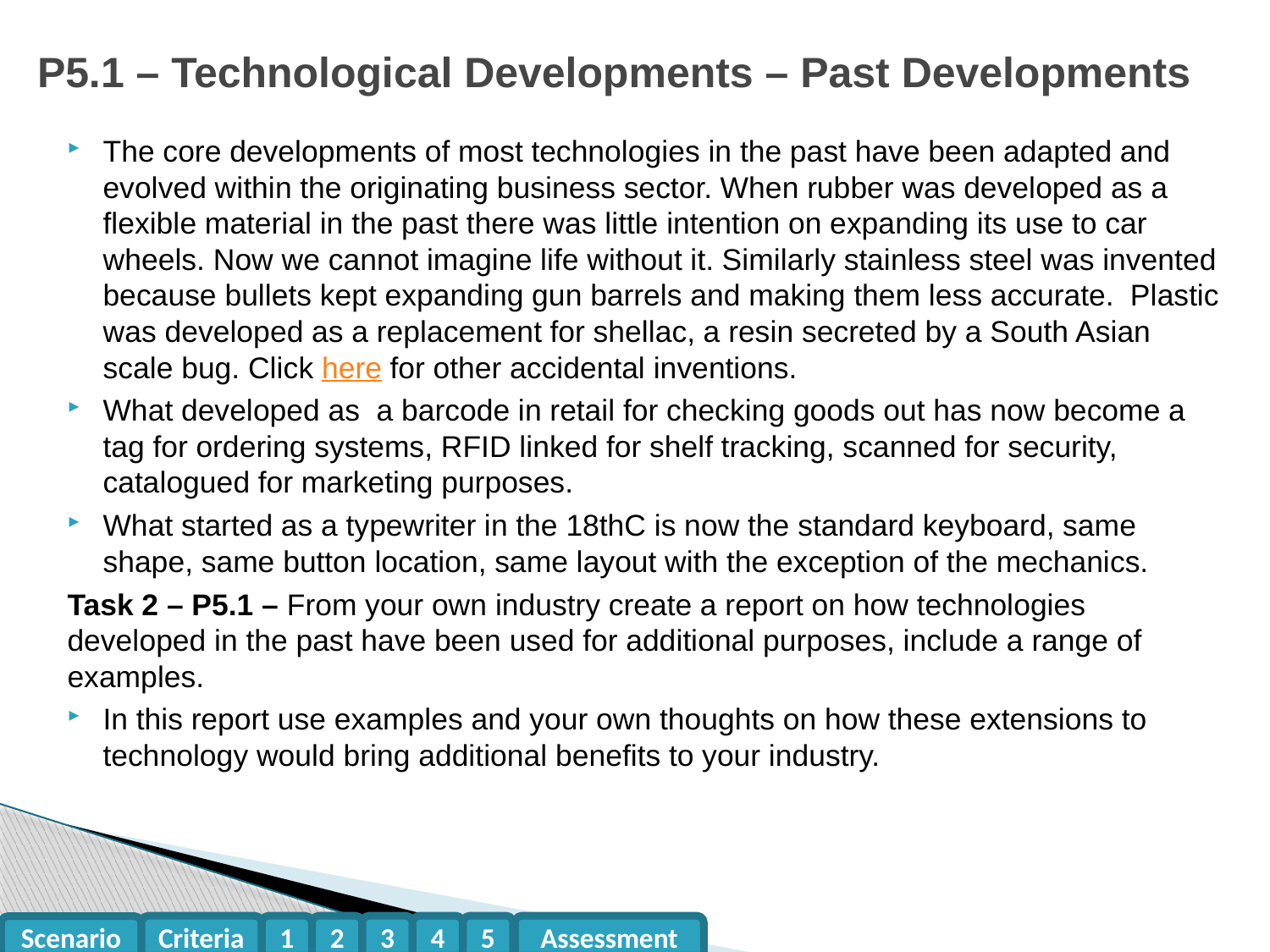

# P5.1 – Technological Developments – Past Developments
The core developments of most technologies in the past have been adapted and evolved within the originating business sector. When rubber was developed as a flexible material in the past there was little intention on expanding its use to car wheels. Now we cannot imagine life without it. Similarly stainless steel was invented because bullets kept expanding gun barrels and making them less accurate.  Plastic was developed as a replacement for shellac, a resin secreted by a South Asian scale bug. Click here for other accidental inventions.
What developed as  a barcode in retail for checking goods out has now become a tag for ordering systems, RFID linked for shelf tracking, scanned for security, catalogued for marketing purposes.
What started as a typewriter in the 18thC is now the standard keyboard, same shape, same button location, same layout with the exception of the mechanics.
Task 2 – P5.1 – From your own industry create a report on how technologies developed in the past have been used for additional purposes, include a range of examples.
In this report use examples and your own thoughts on how these extensions to technology would bring additional benefits to your industry.